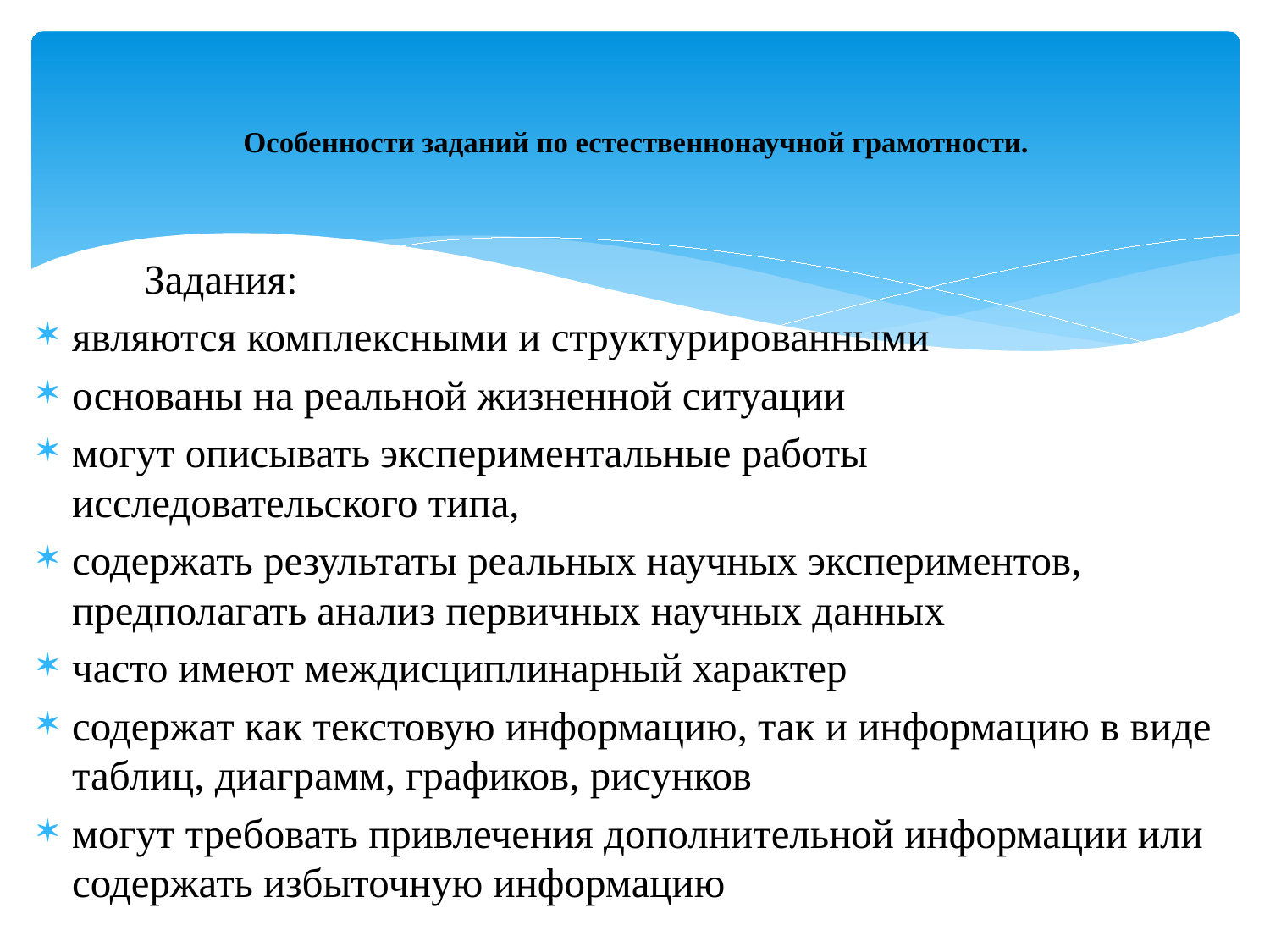

# Особенности заданий по естественнонаучной грамотности.
	Задания:
являются комплексными и структурированными
основаны на реальной жизненной ситуации
могут описывать экспериментальные работы исследовательского типа,
содержать результаты реальных научных экспериментов, предполагать анализ первичных научных данных
часто имеют междисциплинарный характер
содержат как текстовую информацию, так и информацию в виде таблиц, диаграмм, графиков, рисунков
могут требовать привлечения дополнительной информации или содержать избыточную информацию